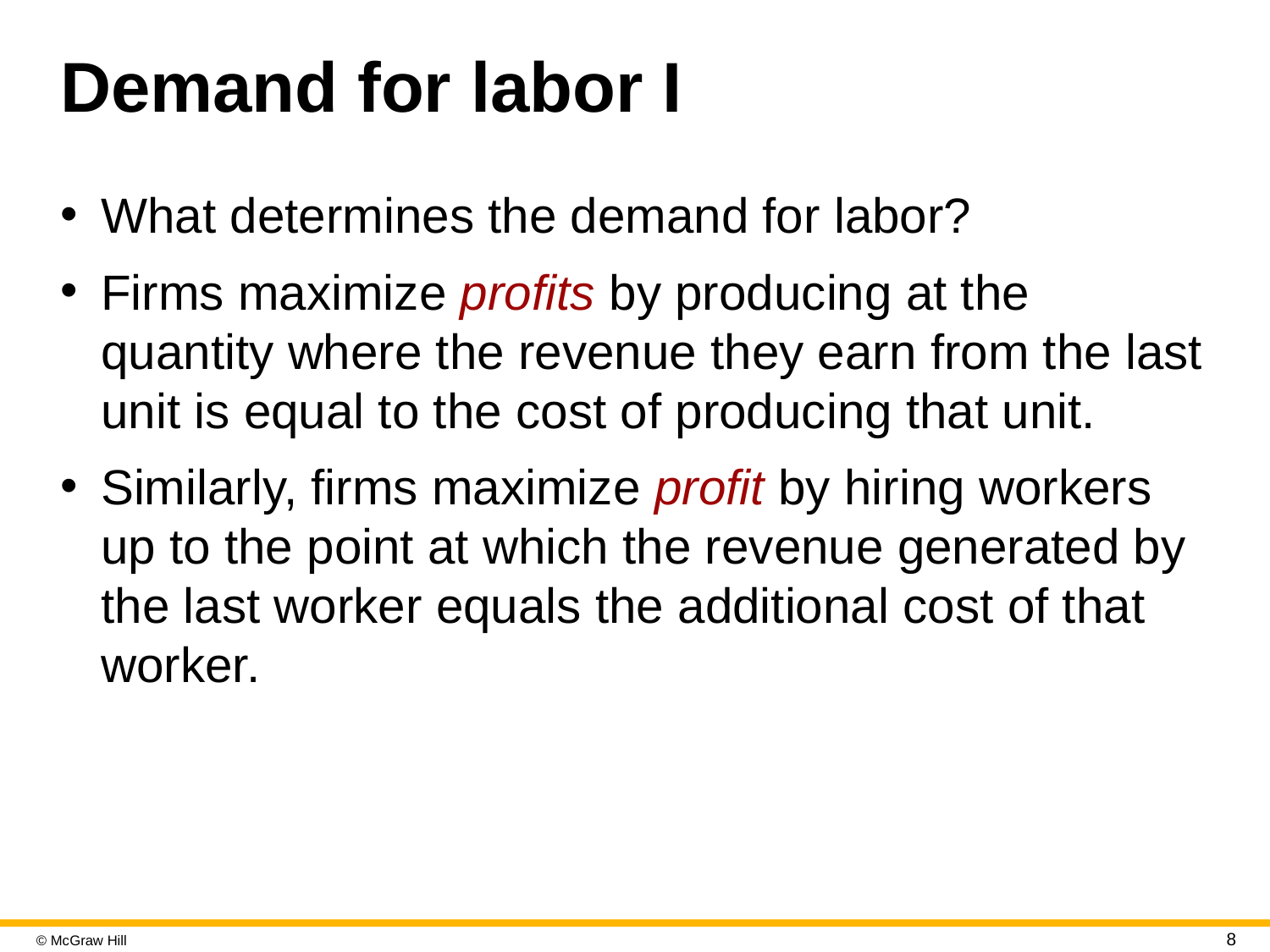

# Demand for labor I
What determines the demand for labor?
Firms maximize profits by producing at the quantity where the revenue they earn from the last unit is equal to the cost of producing that unit.
Similarly, firms maximize profit by hiring workers up to the point at which the revenue generated by the last worker equals the additional cost of that worker.